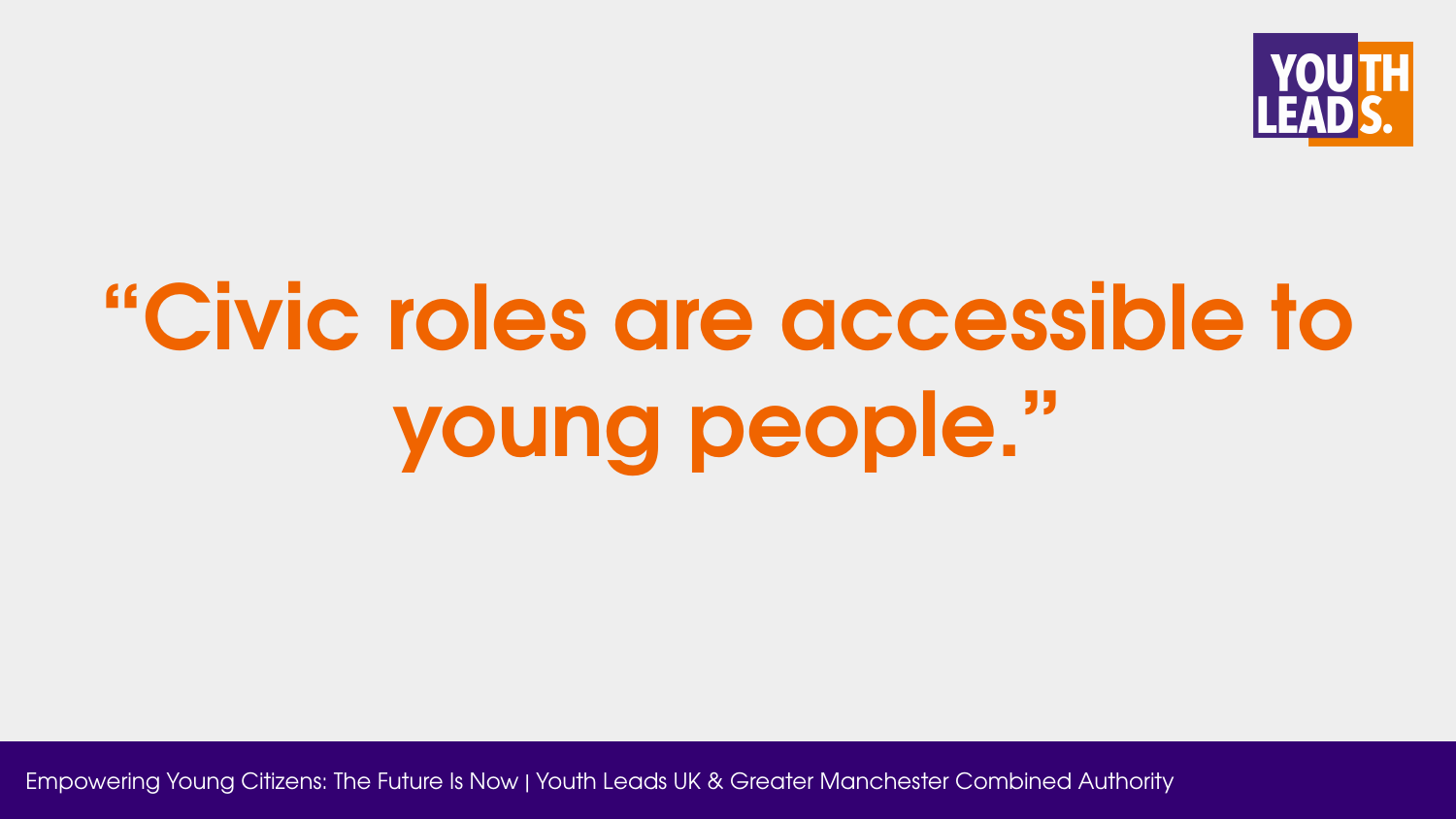

# “Civic roles are accessible to young people.”